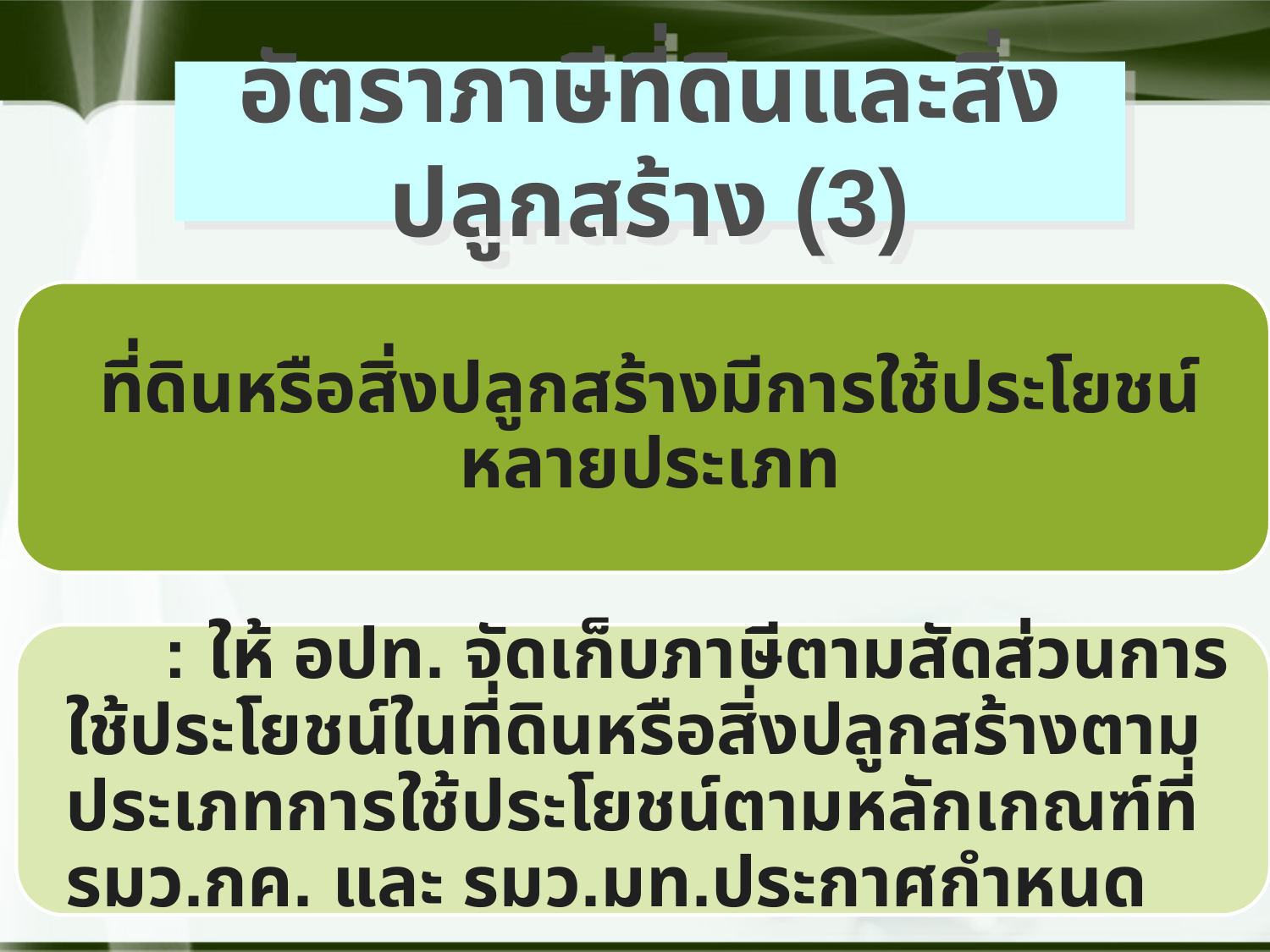

# อัตราภาษีที่ดินและสิ่งปลูกสร้าง (3)
ที่ดินหรือสิ่งปลูกสร้างมีการใช้ประโยชน์หลายประเภท
     : ให้ อปท. จัดเก็บภาษีตามสัดส่วนการใช้ประโยชน์ในที่ดินหรือสิ่งปลูกสร้างตามประเภทการใช้ประโยชน์ตามหลักเกณฑ์ที่ รมว.กค. และ รมว.มท.ประกาศกำหนด